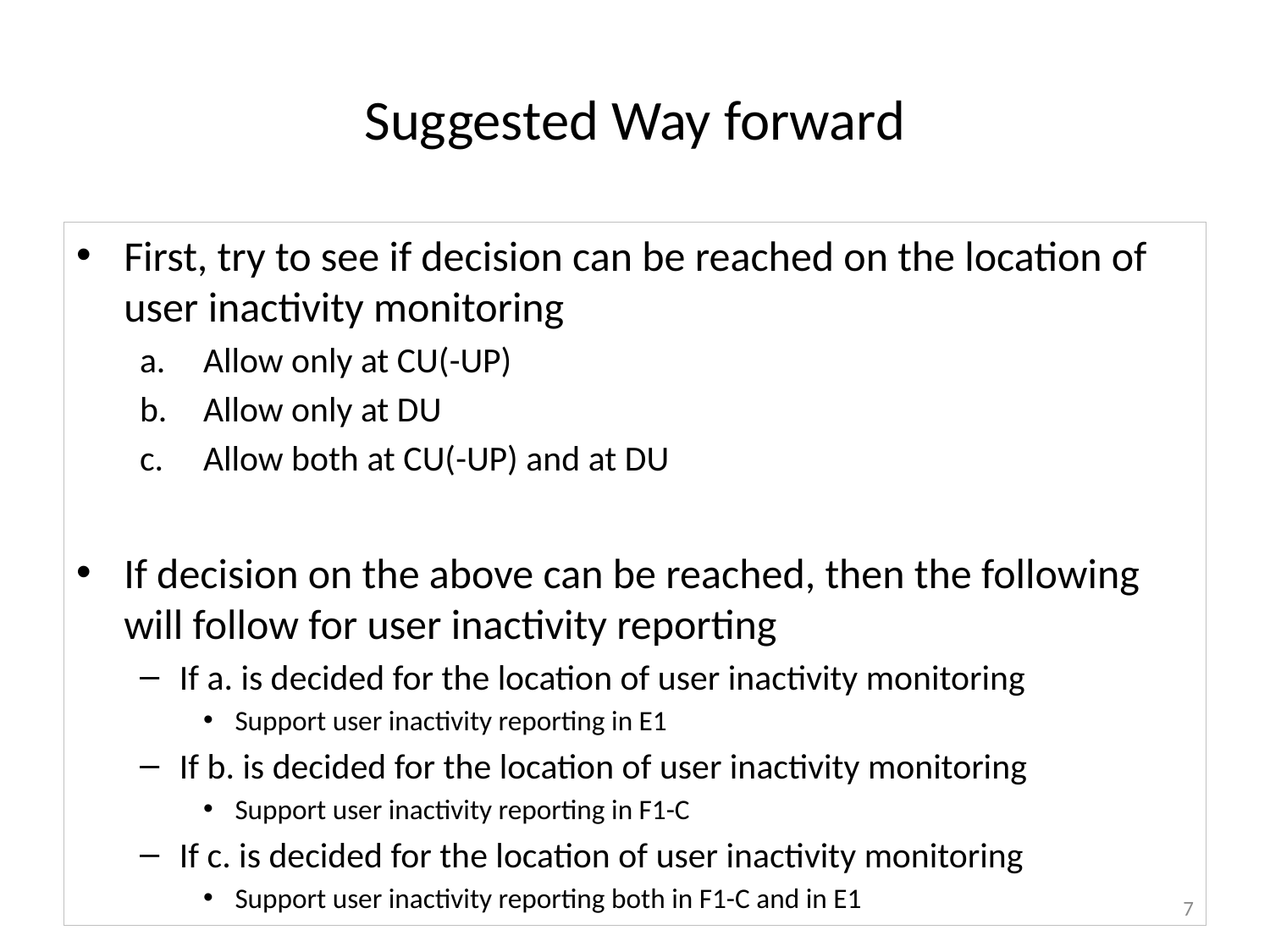

# Suggested Way forward
First, try to see if decision can be reached on the location of user inactivity monitoring
Allow only at CU(-UP)
Allow only at DU
Allow both at CU(-UP) and at DU

If decision on the above can be reached, then the following will follow for user inactivity reporting
If a. is decided for the location of user inactivity monitoring
Support user inactivity reporting in E1
If b. is decided for the location of user inactivity monitoring
Support user inactivity reporting in F1-C
If c. is decided for the location of user inactivity monitoring
Support user inactivity reporting both in F1-C and in E1
7